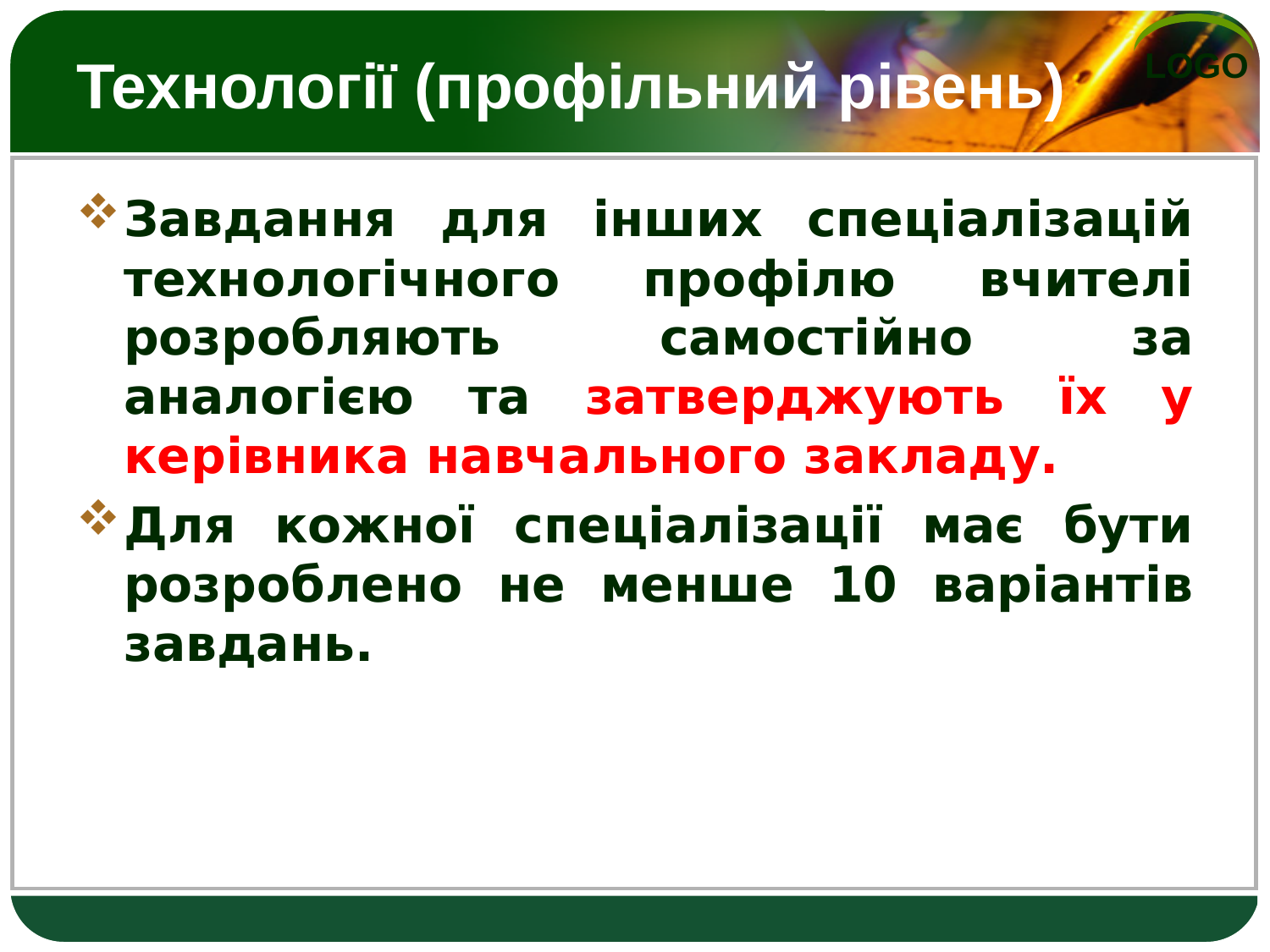

# Технології (профільний рівень)
Завдання для інших спеціалізацій технологічного профілю вчителі розробляють самостійно за аналогією та затверджують їх у керівника навчального закладу.
Для кожної спеціалізації має бути розроблено не менше 10 варіантів завдань.